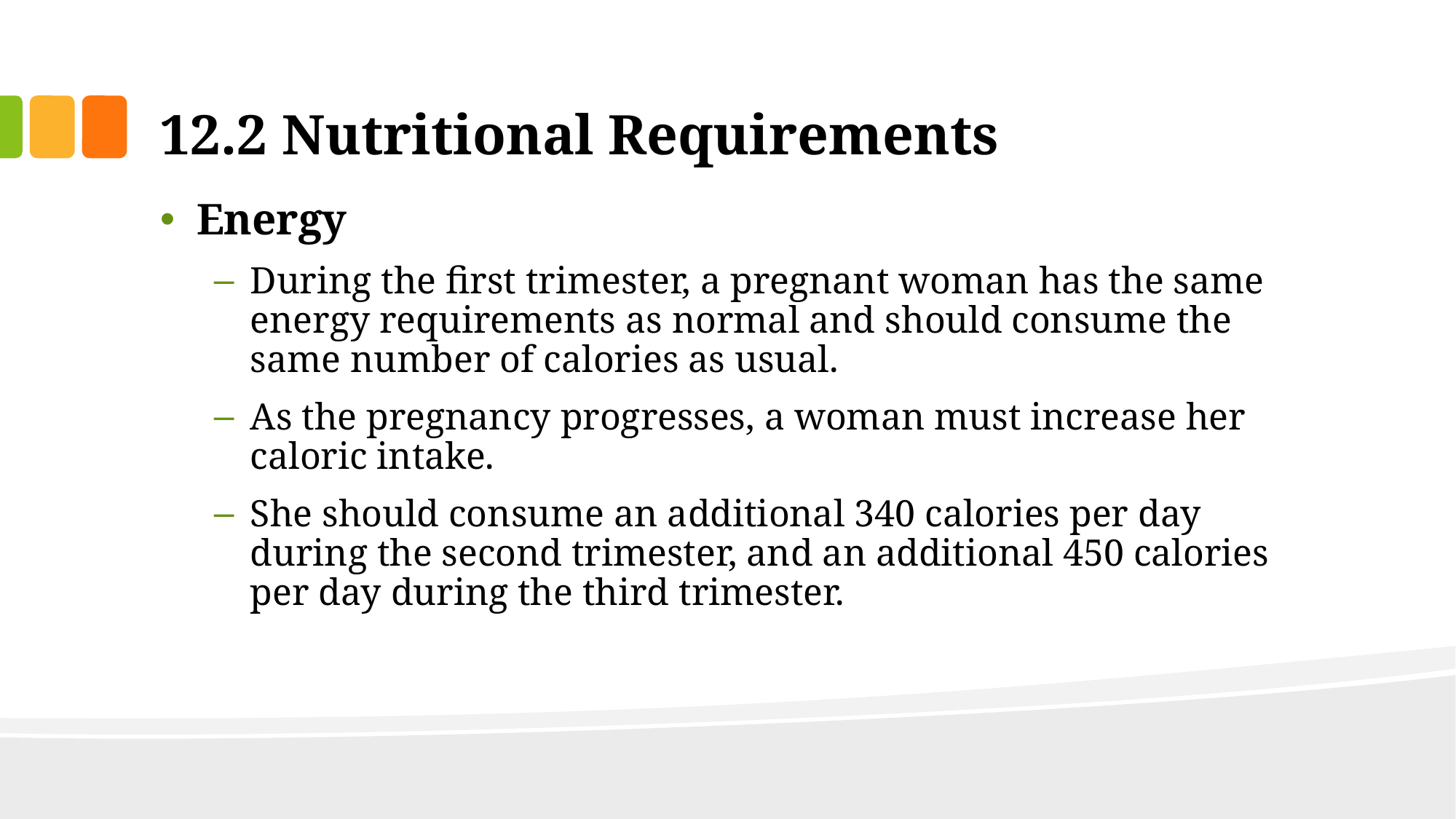

# 12.2 Nutritional Requirements
Energy
During the first trimester, a pregnant woman has the same energy requirements as normal and should consume the same number of calories as usual.
As the pregnancy progresses, a woman must increase her caloric intake.
She should consume an additional 340 calories per day during the second trimester, and an additional 450 calories per day during the third trimester.